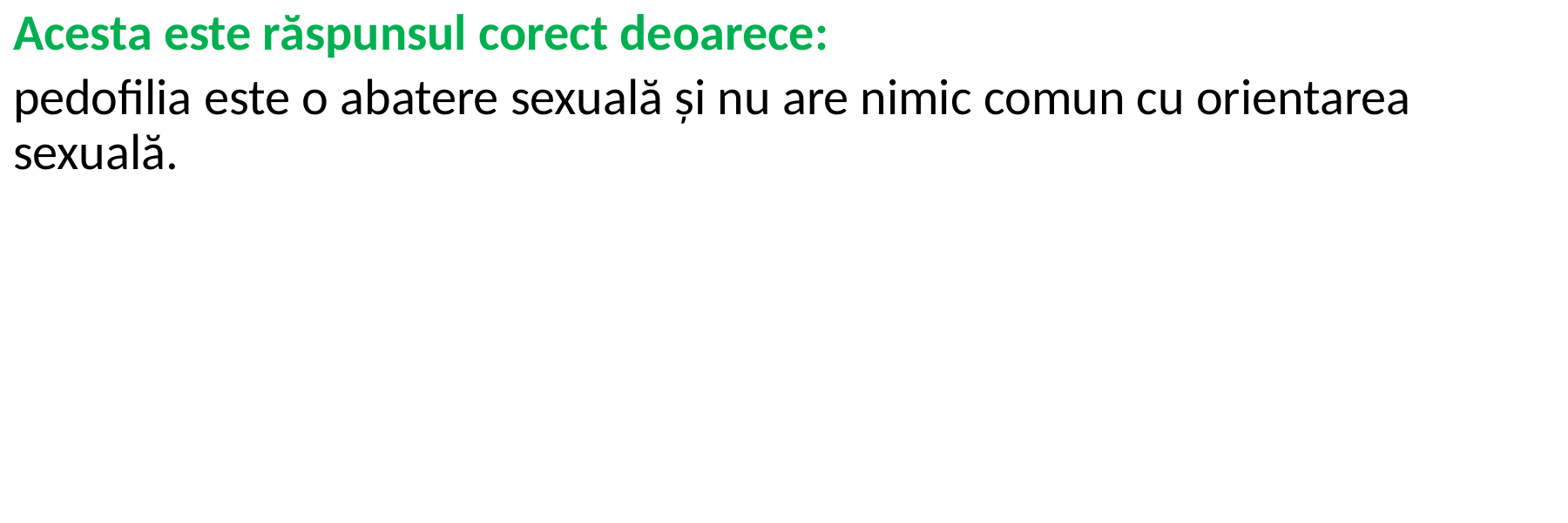

Acesta este răspunsul corect deoarece:
pedofilia este o abatere sexuală și nu are nimic comun cu orientarea sexuală.